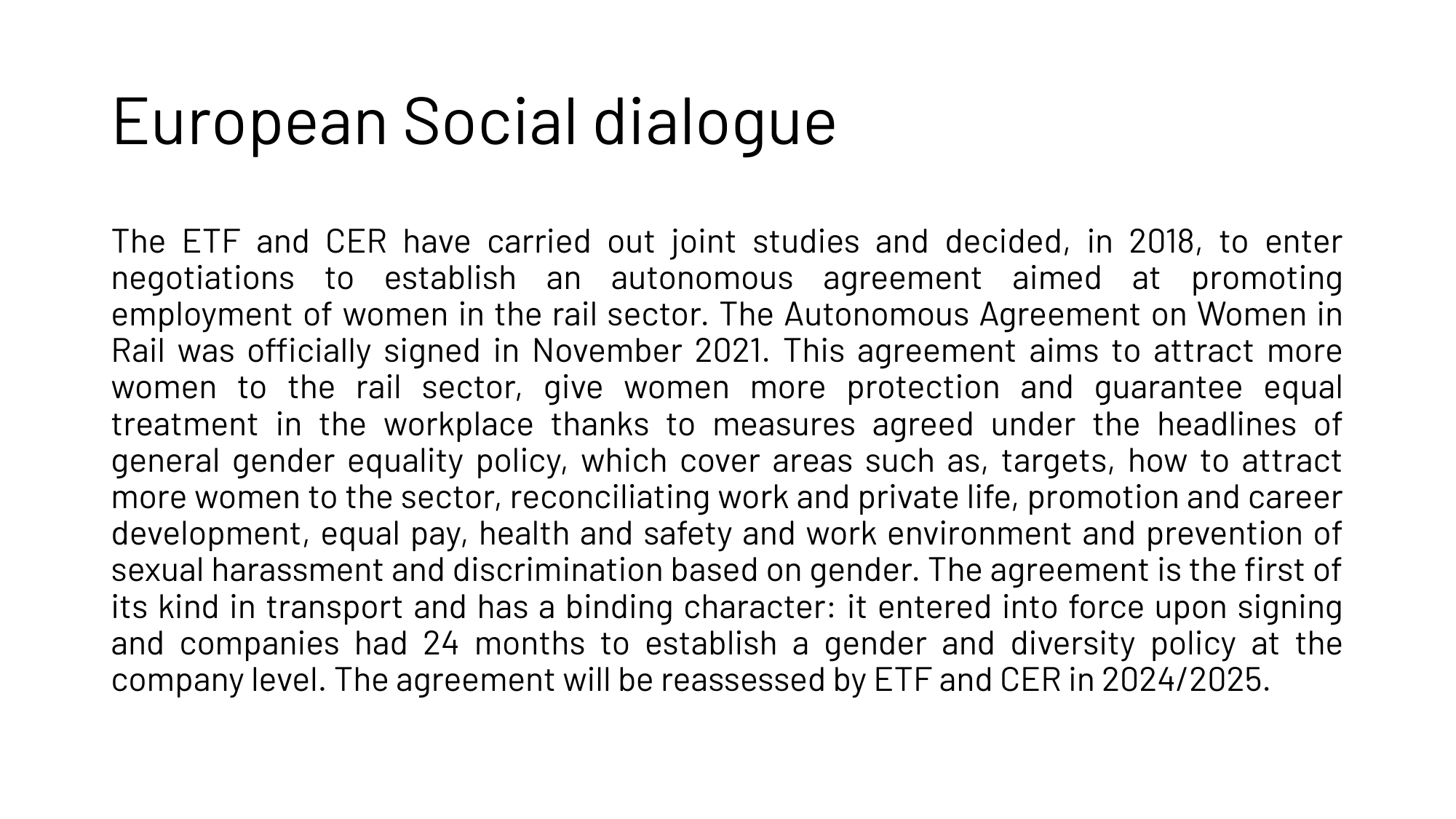

# European Social dialogue
The ETF and CER have carried out joint studies and decided, in 2018, to enter negotiations to establish an autonomous agreement aimed at promoting employment of women in the rail sector. The Autonomous Agreement on Women in Rail was officially signed in November 2021. This agreement aims to attract more women to the rail sector, give women more protection and guarantee equal treatment in the workplace thanks to measures agreed under the headlines of general gender equality policy, which cover areas such as, targets, how to attract more women to the sector, reconciliating work and private life, promotion and career development, equal pay, health and safety and work environment and prevention of sexual harassment and discrimination based on gender. The agreement is the first of its kind in transport and has a binding character: it entered into force upon signing and companies had 24 months to establish a gender and diversity policy at the company level. The agreement will be reassessed by ETF and CER in 2024/2025.